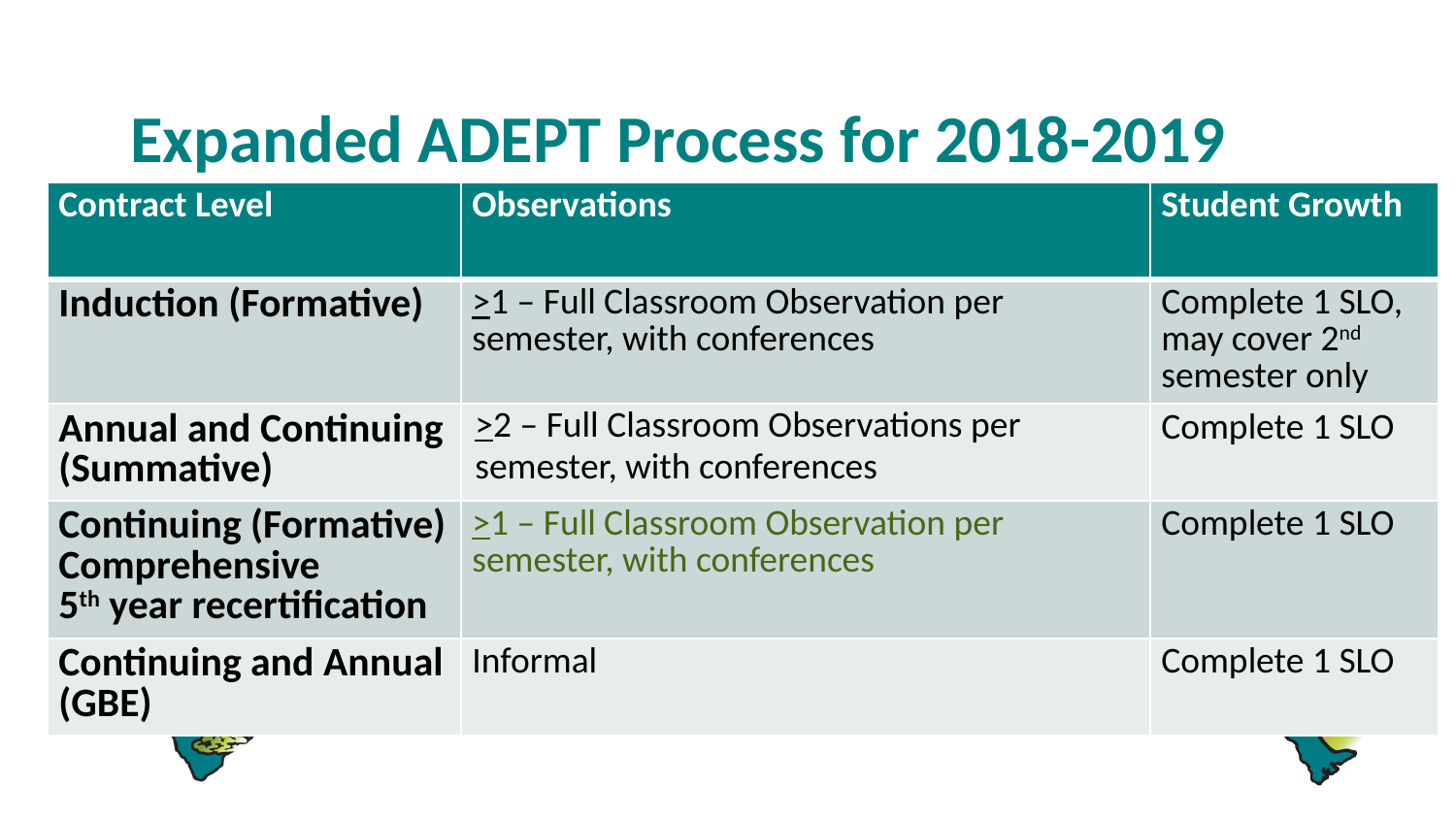

# Expanded ADEPT Process for 2018-2019
| Contract Level | Observations | Student Growth |
| --- | --- | --- |
| Induction (Formative) | >1 – Full Classroom Observation per semester, with conferences | Complete 1 SLO, may cover 2nd semester only |
| Annual and Continuing (Summative) | >2 – Full Classroom Observations per semester, with conferences | Complete 1 SLO |
| Continuing (Formative) Comprehensive 5th year recertification | >1 – Full Classroom Observation per semester, with conferences | Complete 1 SLO |
| Continuing and Annual (GBE) | Informal | Complete 1 SLO |